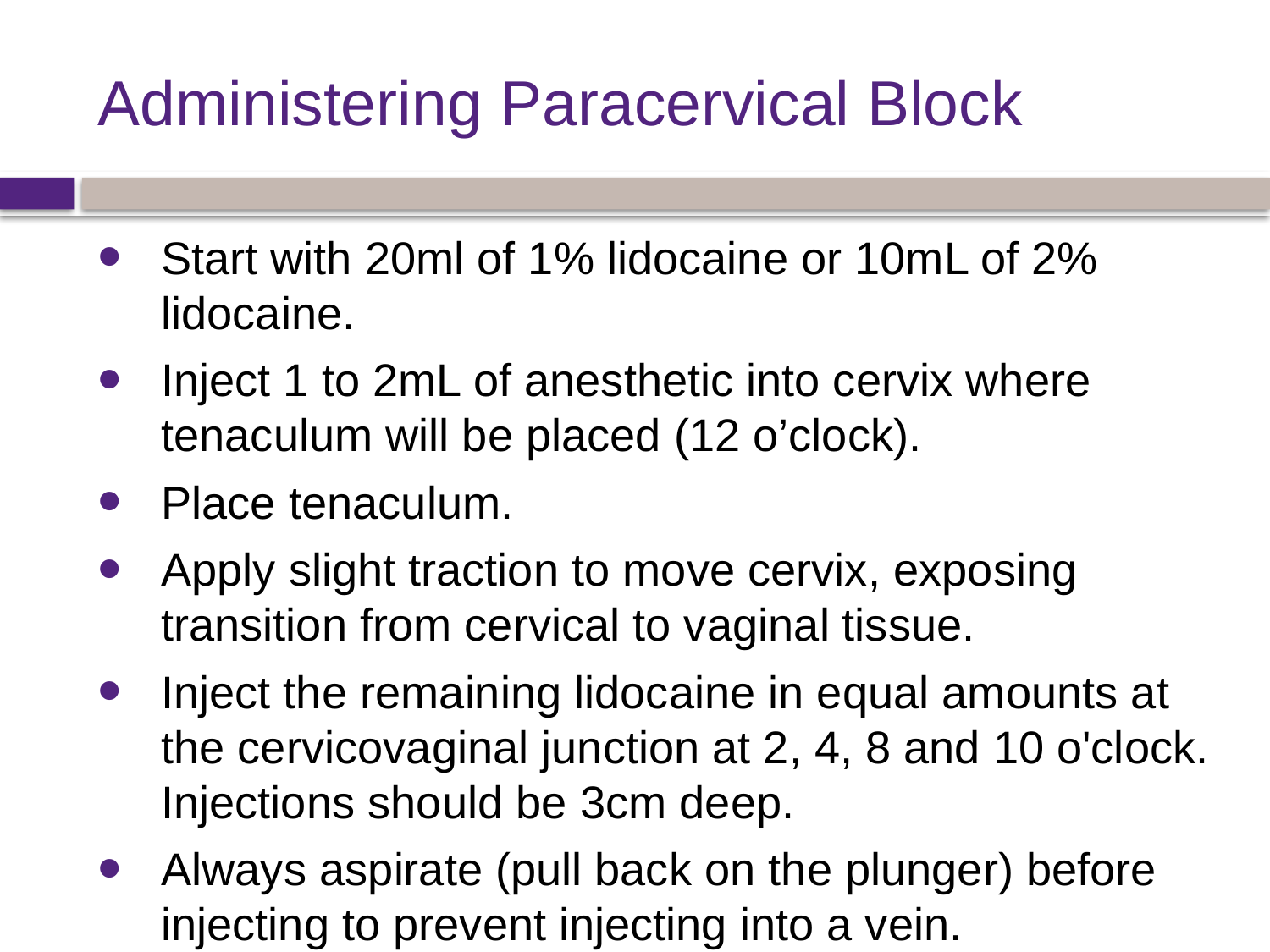

# Administering Paracervical Block
Start with 20ml of 1% lidocaine or 10mL of 2% lidocaine.
Inject 1 to 2mL of anesthetic into cervix where tenaculum will be placed (12 o’clock).
Place tenaculum.
Apply slight traction to move cervix, exposing transition from cervical to vaginal tissue.
Inject the remaining lidocaine in equal amounts at the cervicovaginal junction at 2, 4, 8 and 10 o'clock. Injections should be 3cm deep.
Always aspirate (pull back on the plunger) before injecting to prevent injecting into a vein.